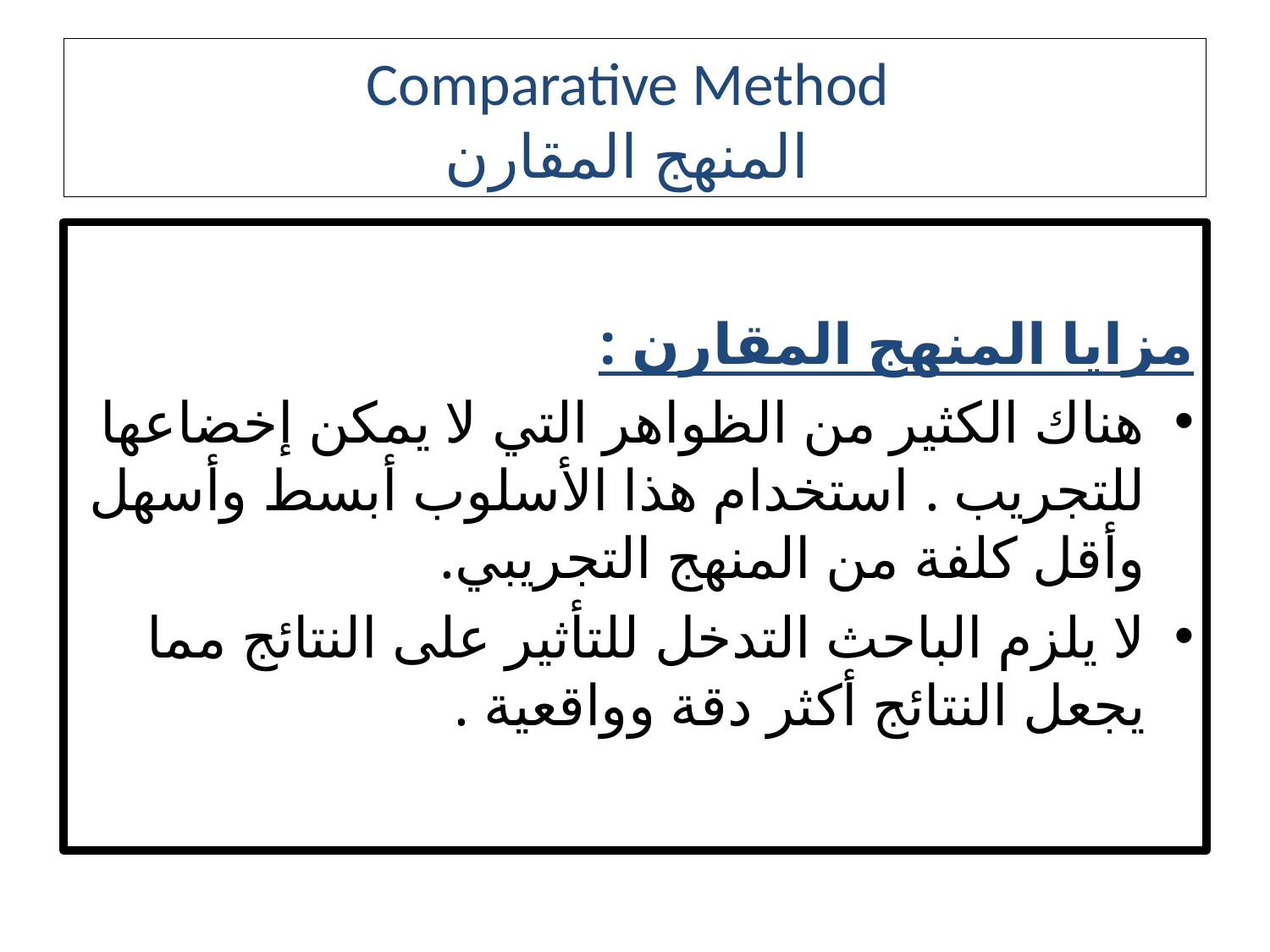

# Comparative Method المنهج المقارن

مزايا المنهج المقارن :
هناك الكثير من الظواهر التي لا يمكن إخضاعها للتجريب . استخدام هذا الأسلوب أبسط وأسهل وأقل كلفة من المنهج التجريبي.
لا يلزم الباحث التدخل للتأثير على النتائج مما يجعل النتائج أكثر دقة وواقعية .